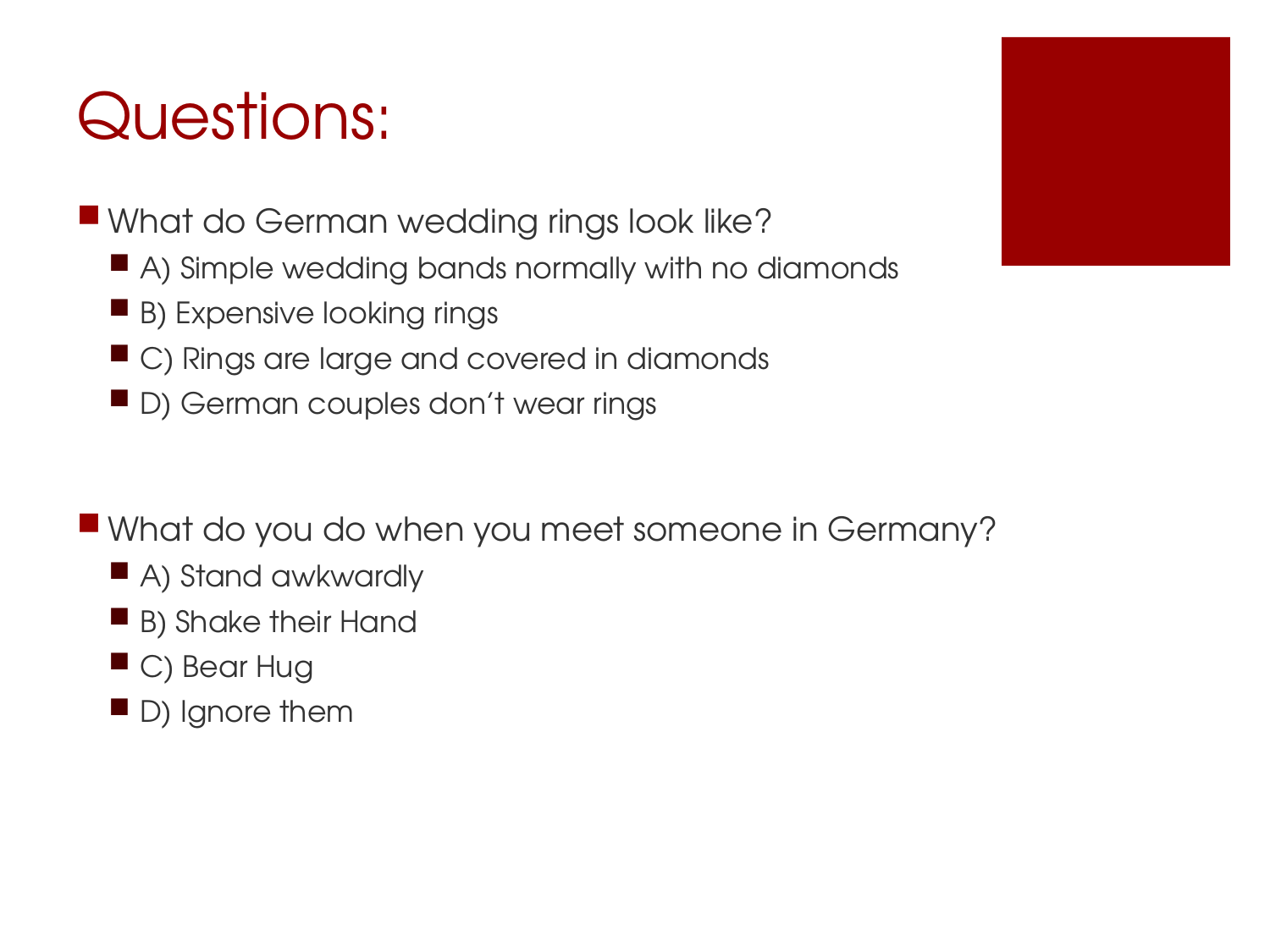

# Questions:
What do German wedding rings look like?
A) Simple wedding bands normally with no diamonds
B) Expensive looking rings
C) Rings are large and covered in diamonds
D) German couples don’t wear rings

What do you do when you meet someone in Germany?
A) Stand awkwardly
B) Shake their Hand
C) Bear Hug
D) Ignore them